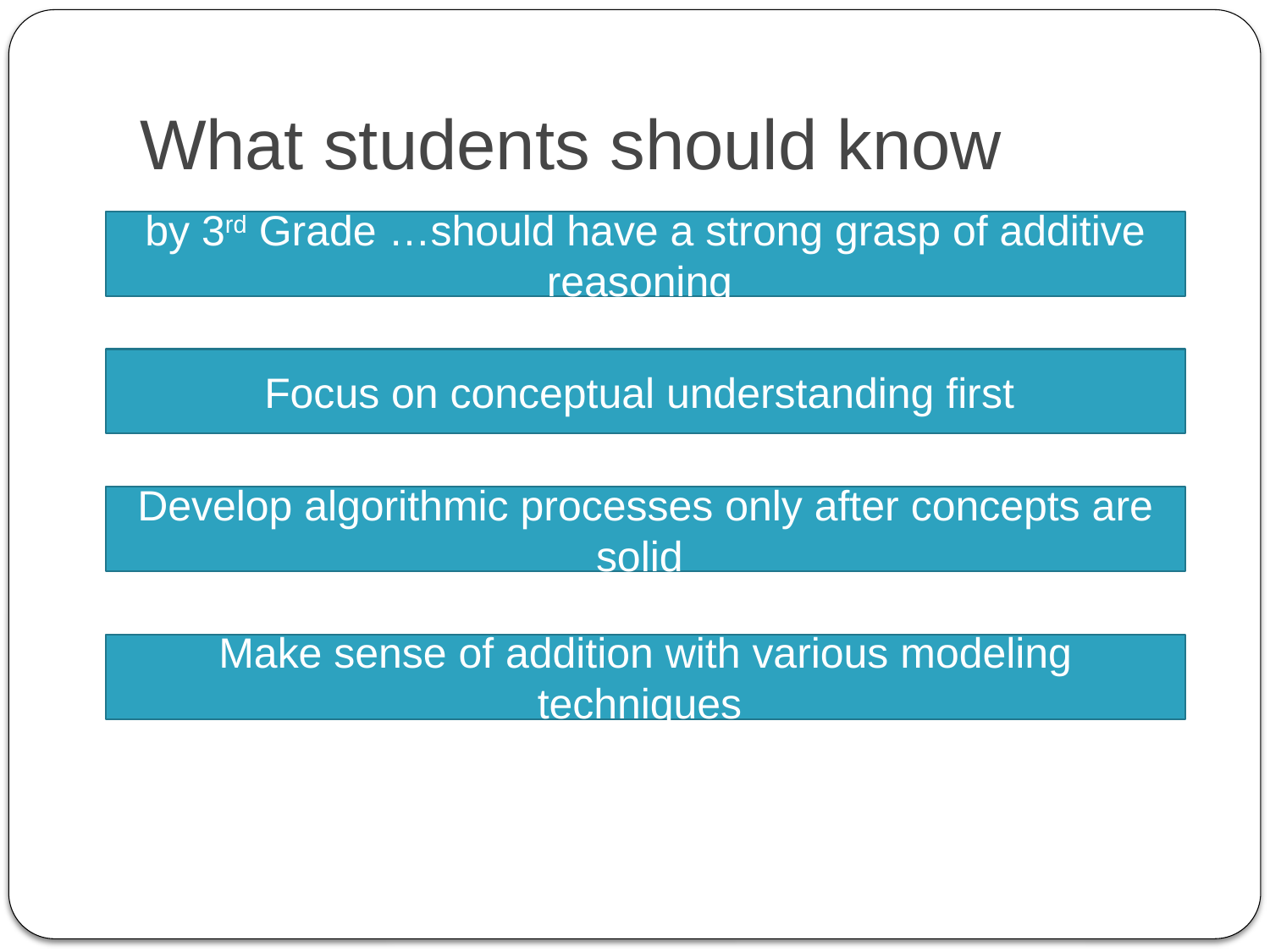

# What students should know
by 3rd Grade …should have a strong grasp of additive reasoning
Focus on conceptual understanding first
Develop algorithmic processes only after concepts are solid
Make sense of addition with various modeling techniques